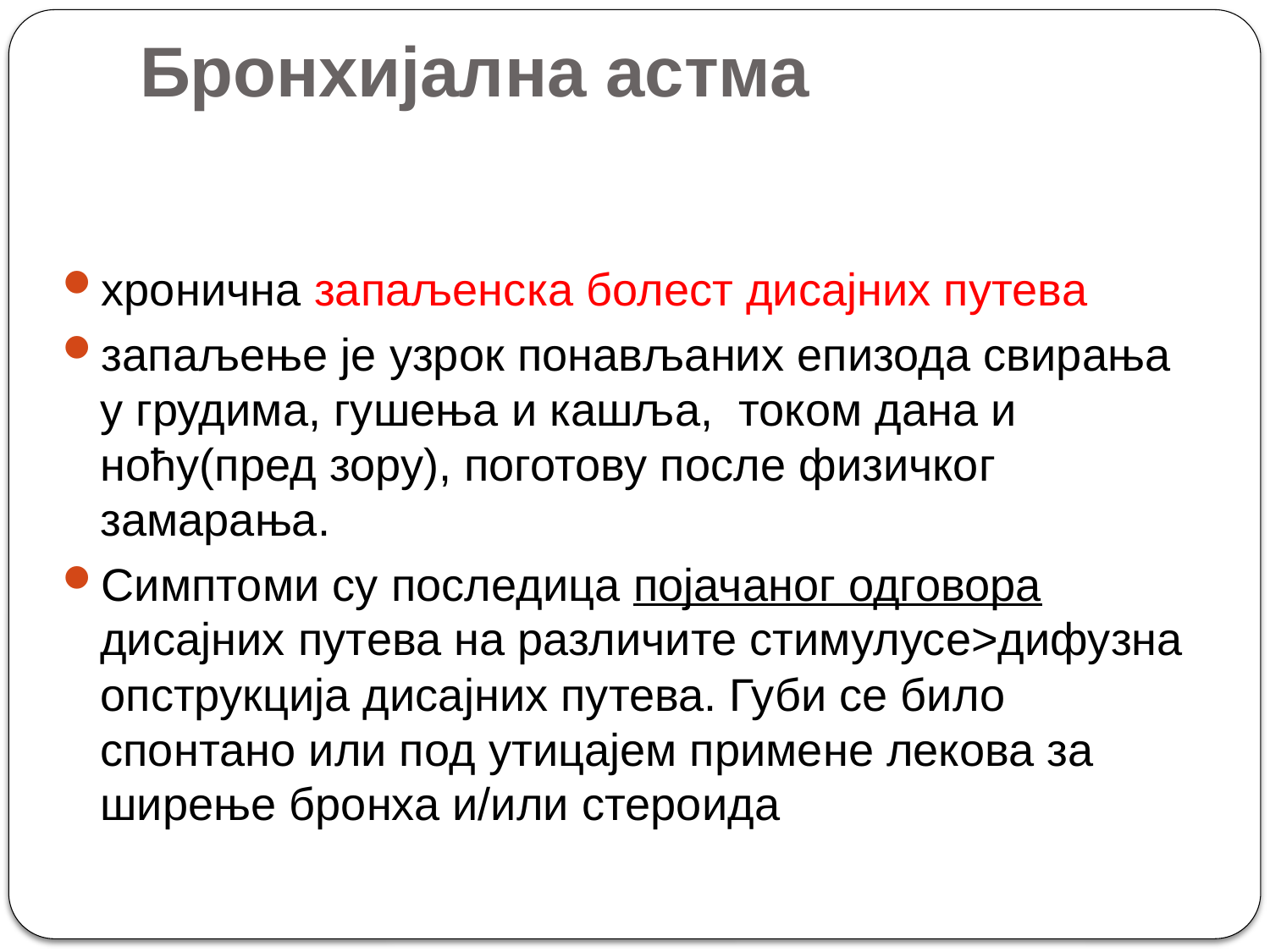

# Бронхијална астма

хронична запаљенска болест дисајних путева
запаљење је узрок понављаних епизода свирања у грудима, гушења и кашља,  током дана и ноћу(пред зору), поготову после физичког замарања.
Симптоми су последица појачаног одговора дисајних путева на различите стимулусе>дифузна опструкција дисајних путева. Губи се било спонтано или под утицајем примене лекова за ширење бронха и/или стероида